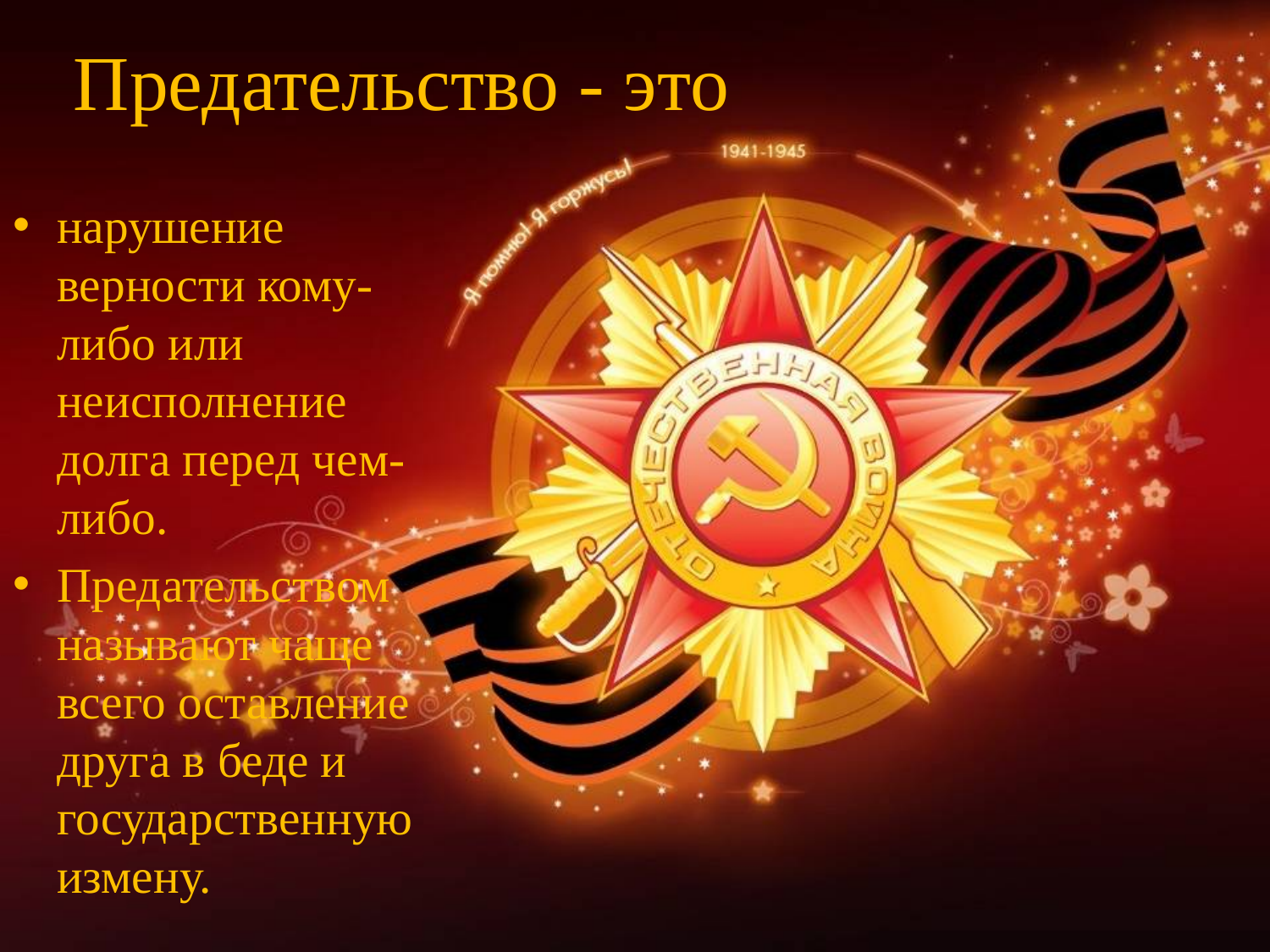

# Предательство - это
нарушение верности кому-либо или неисполнение долга перед чем-либо.
Предательством называют чаще всего оставление друга в беде и государственную измену.